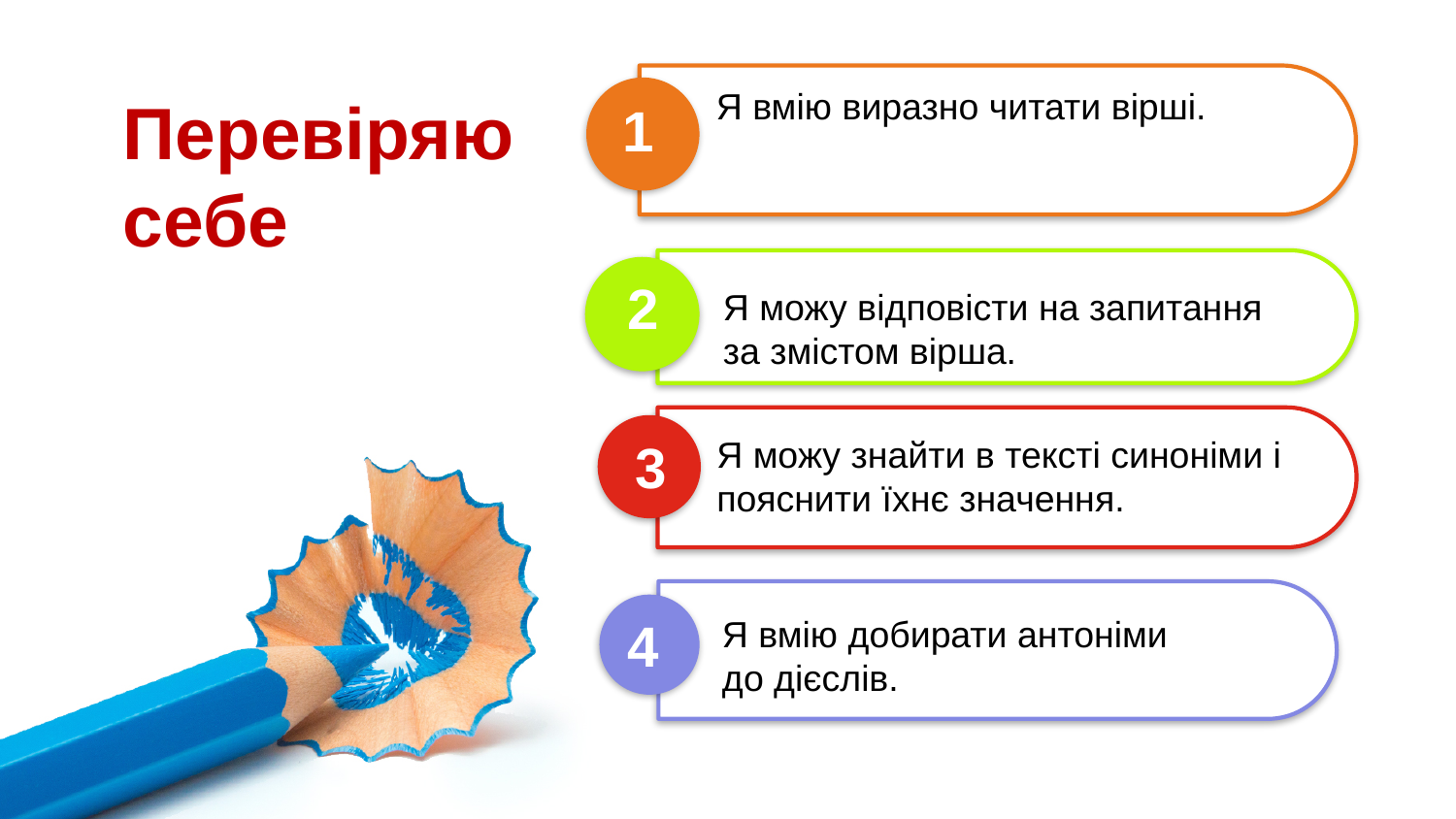

Я вмію виразно читати вірші.
Перевіряю себе

1

2
Я можу відповісти на запитання
за змістом вірша.

3
Я можу знайти в тексті синоніми і
пояснити їхнє значення.

4
Я вмію добирати антоніми
до дієслів.